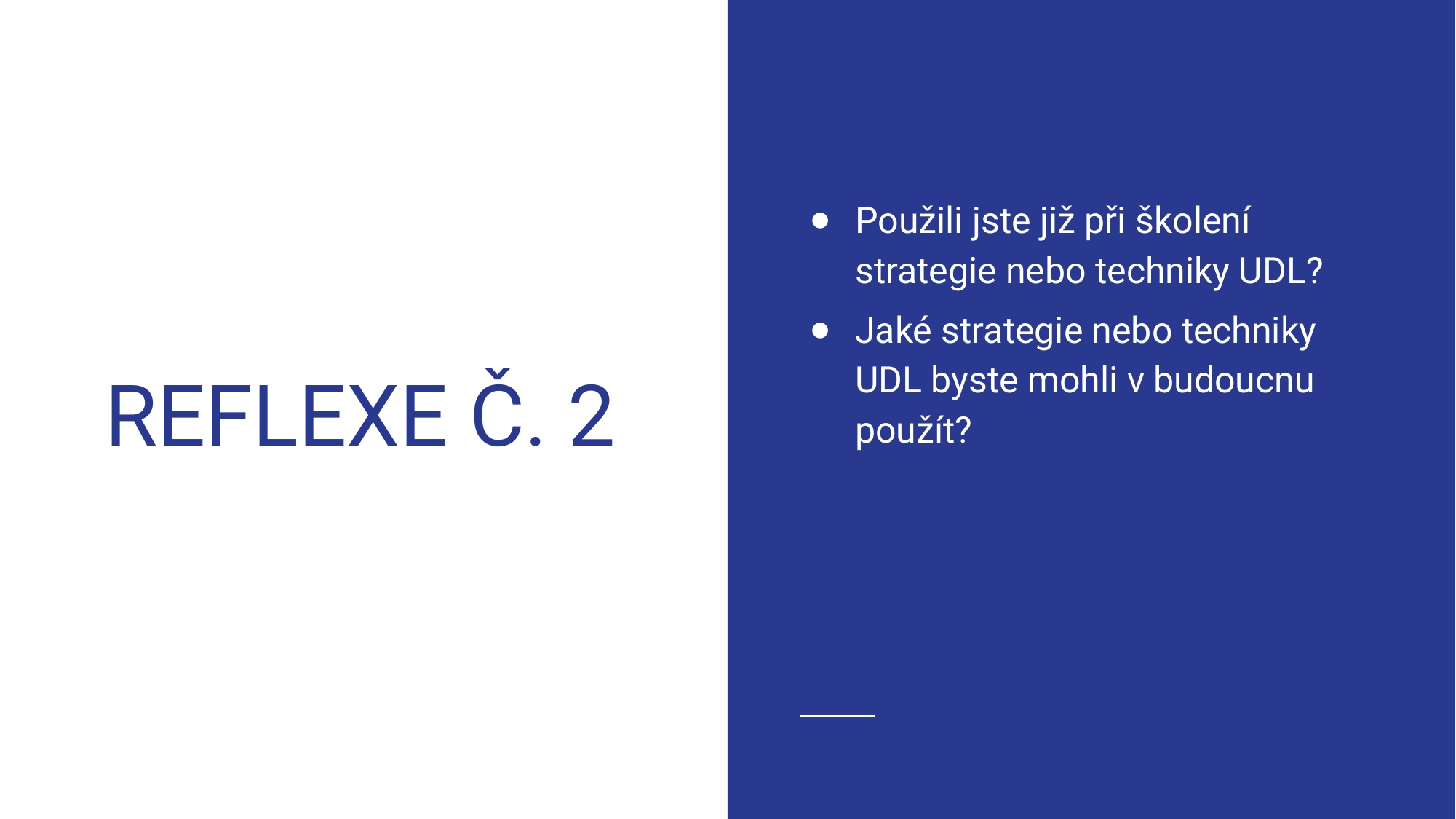

Použili jste již při školení strategie nebo techniky UDL?
Jaké strategie nebo techniky UDL byste mohli v budoucnu použít?

# REFLEXE Č. 2